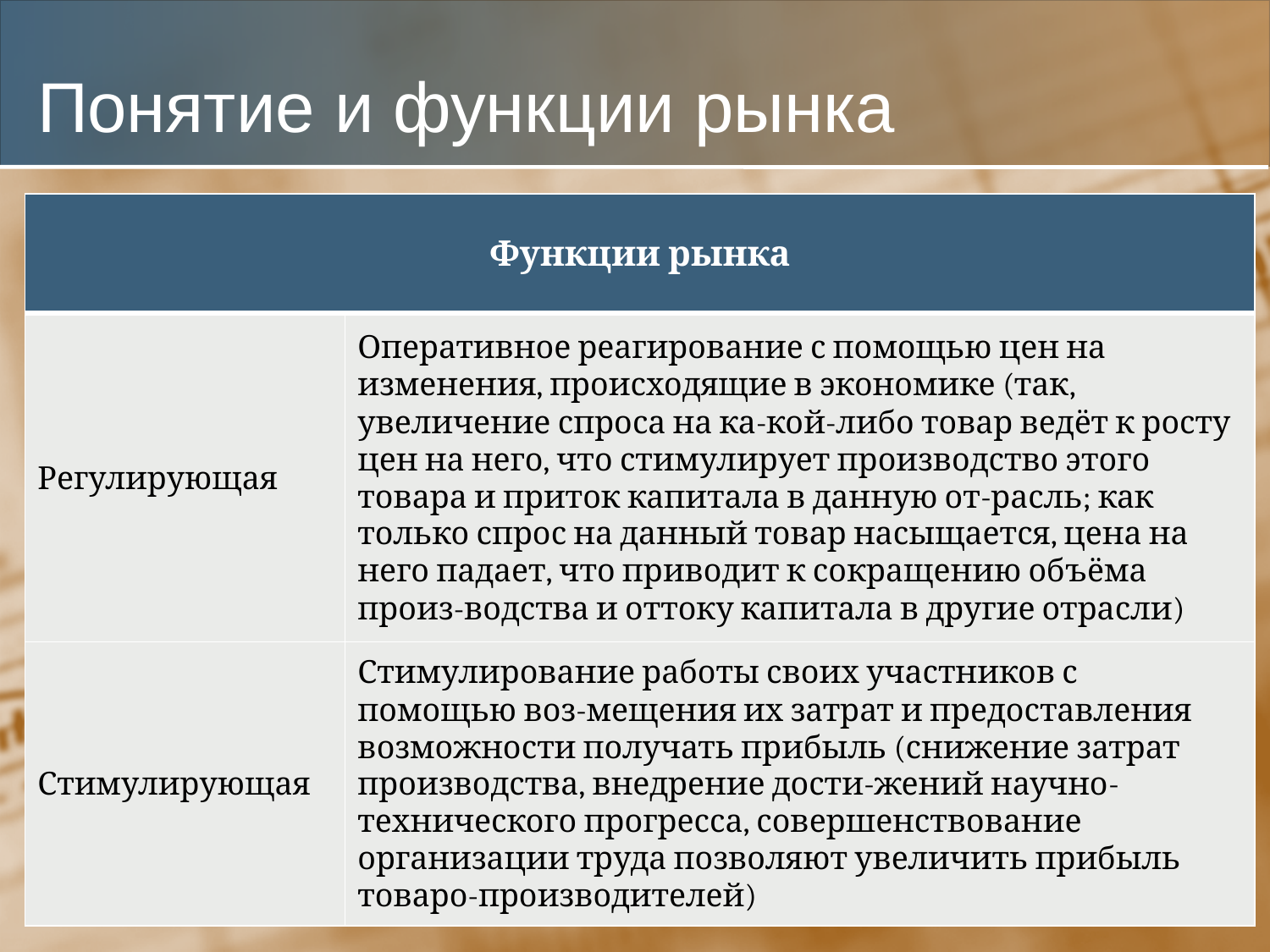

# Понятие и функции рынка
| Функции рынка |  |
| --- | --- |
| Регулирующая | Оперативное реагирование с помощью цен на изменения, происходящие в экономике (так, увеличение спроса на ка-кой-либо товар ведёт к росту цен на него, что стимулирует производство этого товара и приток капитала в данную от-расль; как только спрос на данный товар насыщается, цена на него падает, что приводит к сокращению объёма произ-водства и оттоку капитала в другие отрасли) |
| Стимулирующая | Стимулирование работы своих участников с помощью воз-мещения их затрат и предоставления возможности получать прибыль (снижение затрат производства, внедрение дости-жений научно-технического прогресса, совершенствование организации труда позволяют увеличить прибыль товаро-производителей) |